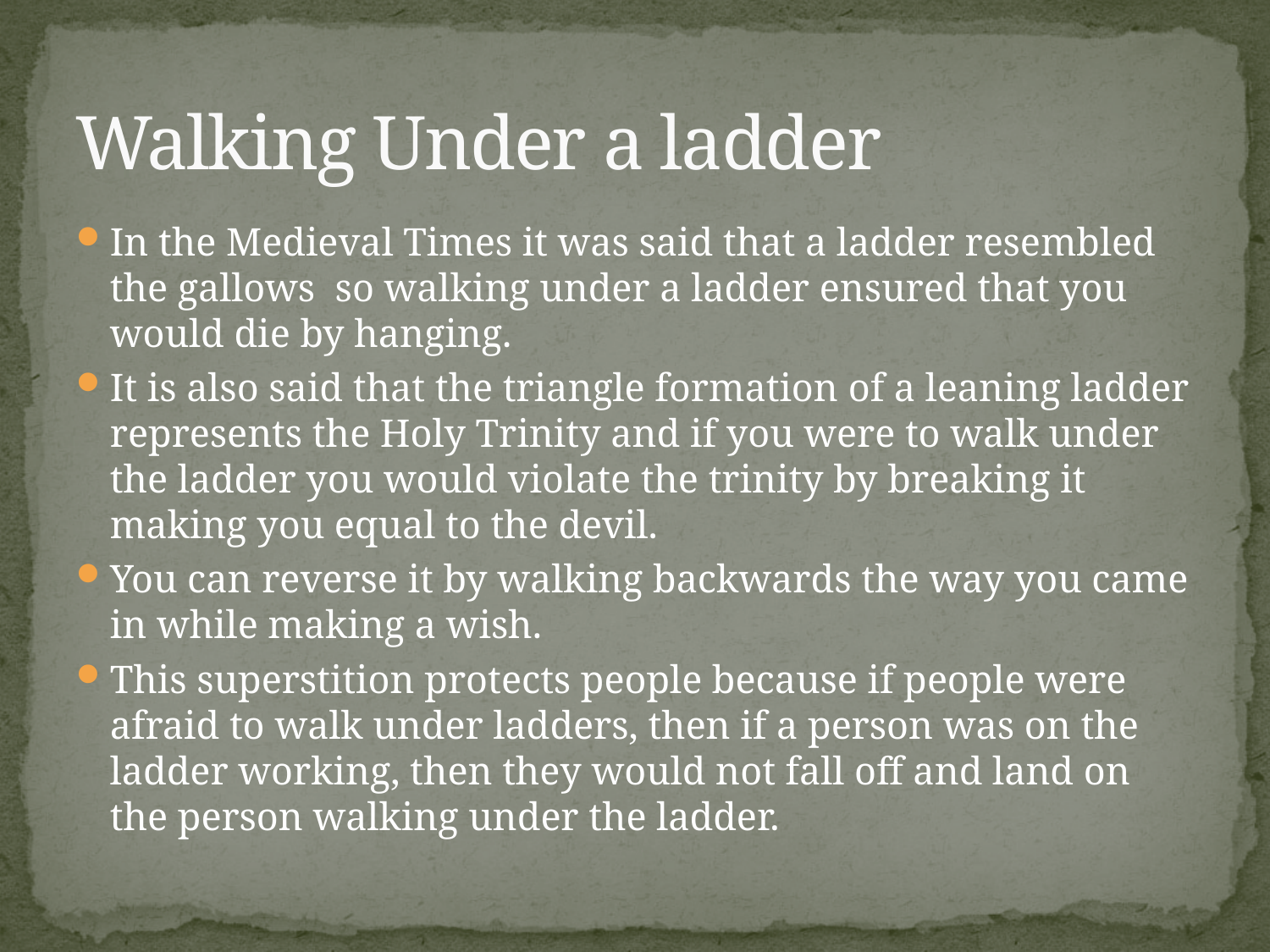

# Walking Under a ladder
In the Medieval Times it was said that a ladder resembled the gallows  so walking under a ladder ensured that you would die by hanging.
It is also said that the triangle formation of a leaning ladder represents the Holy Trinity and if you were to walk under  the ladder you would violate the trinity by breaking it making you equal to the devil.
You can reverse it by walking backwards the way you came in while making a wish.
This superstition protects people because if people were afraid to walk under ladders, then if a person was on the ladder working, then they would not fall off and land on the person walking under the ladder.